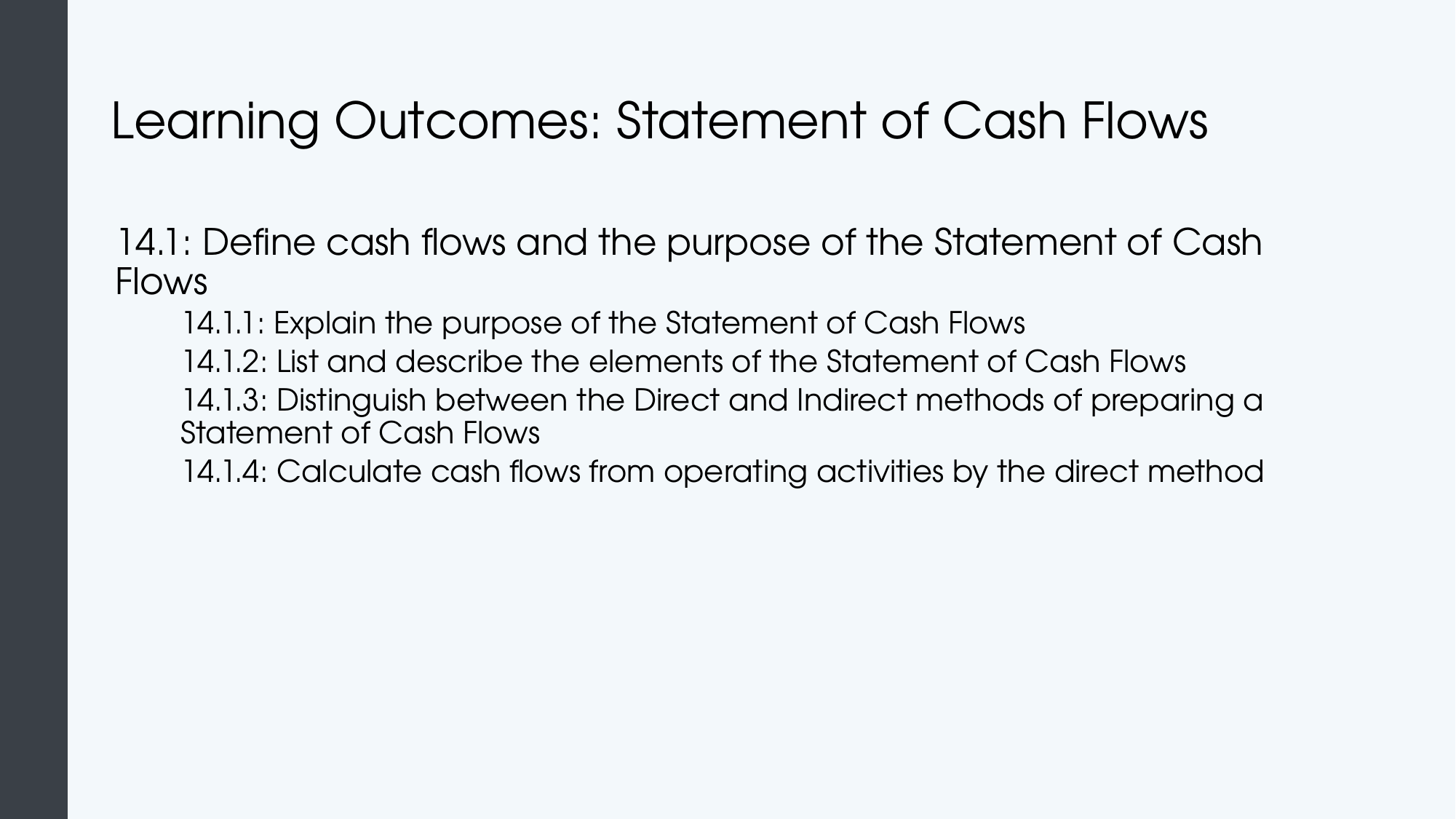

# Learning Outcomes: Statement of Cash Flows
14.1: Define cash flows and the purpose of the Statement of Cash Flows
14.1.1: Explain the purpose of the Statement of Cash Flows
14.1.2: List and describe the elements of the Statement of Cash Flows
14.1.3: Distinguish between the Direct and Indirect methods of preparing a Statement of Cash Flows
14.1.4: Calculate cash flows from operating activities by the direct method